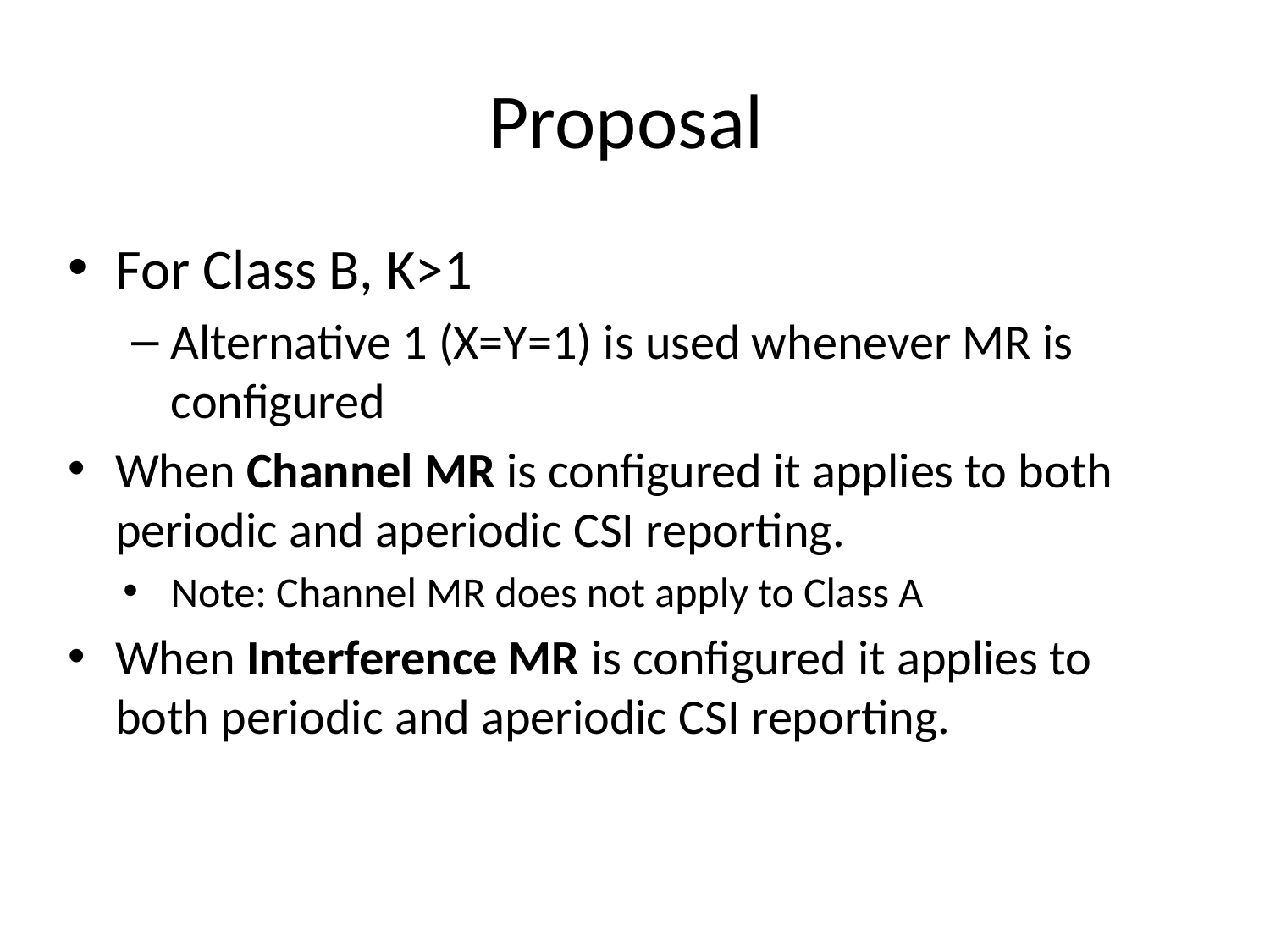

# Proposal
For Class B, K>1
Alternative 1 (X=Y=1) is used whenever MR is configured
When Channel MR is configured it applies to both periodic and aperiodic CSI reporting.
Note: Channel MR does not apply to Class A
When Interference MR is configured it applies to both periodic and aperiodic CSI reporting.